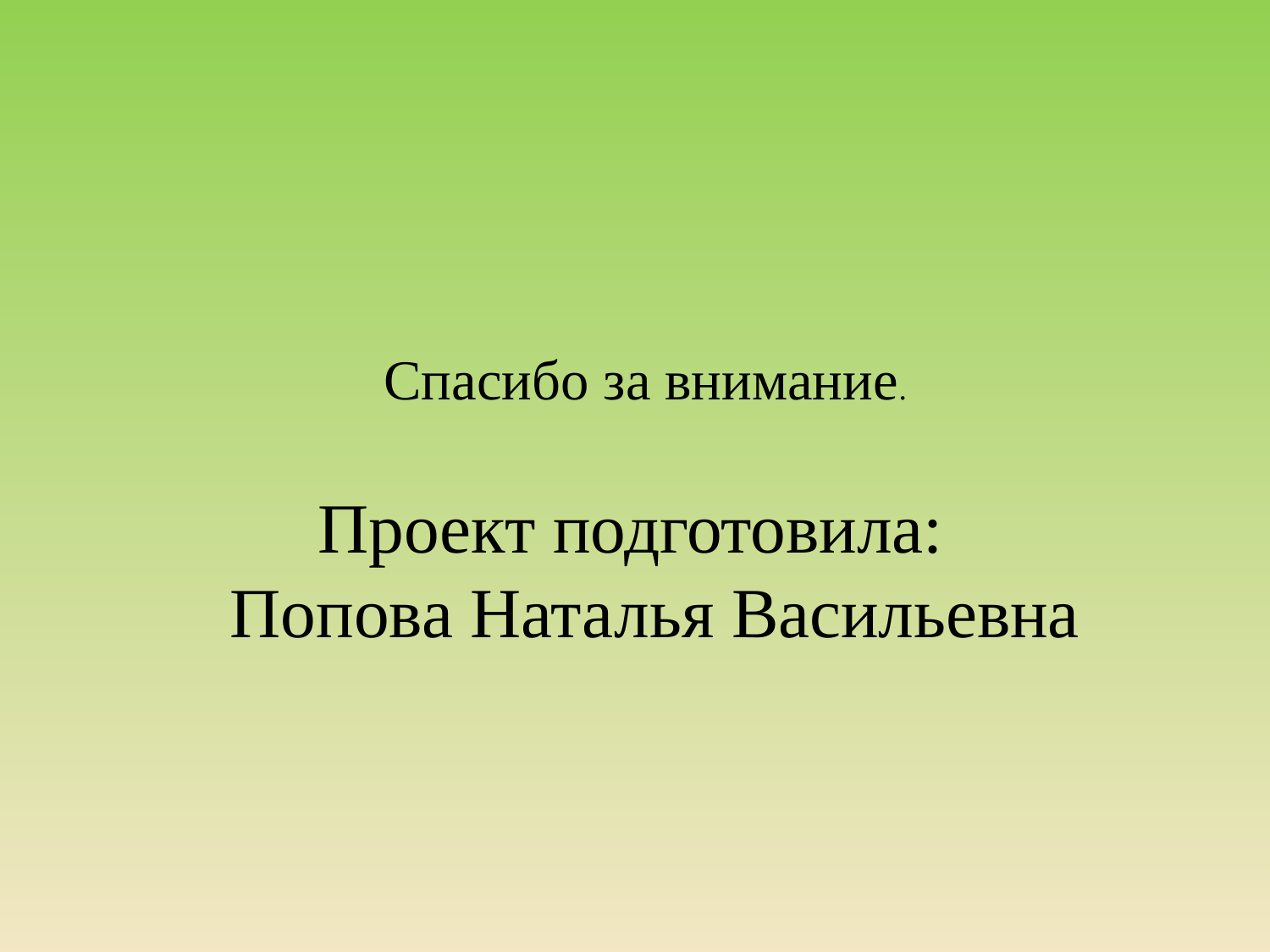

Спасибо за внимание.
              Проект подготовила:
         Попова Наталья Васильевна